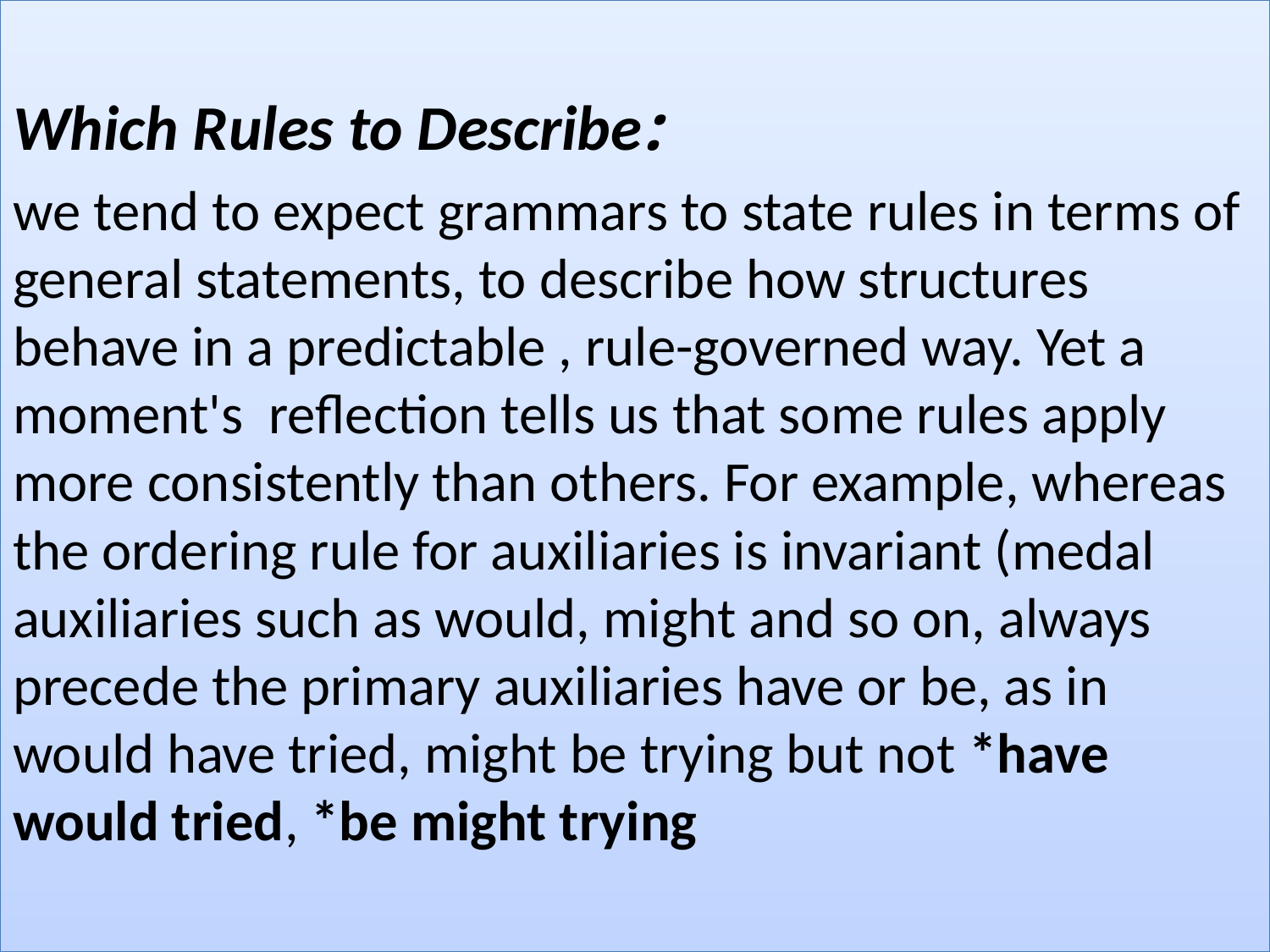

:Which Rules to Describe
we tend to expect grammars to state rules in terms of general statements, to describe how structures behave in a predictable , rule-governed way. Yet a moment's  reflection tells us that some rules apply more consistently than others. For example, whereas the ordering rule for auxiliaries is invariant (medal auxiliaries such as would, might and so on, always precede the primary auxiliaries have or be, as in would have tried, might be trying but not *have would tried, *be might trying